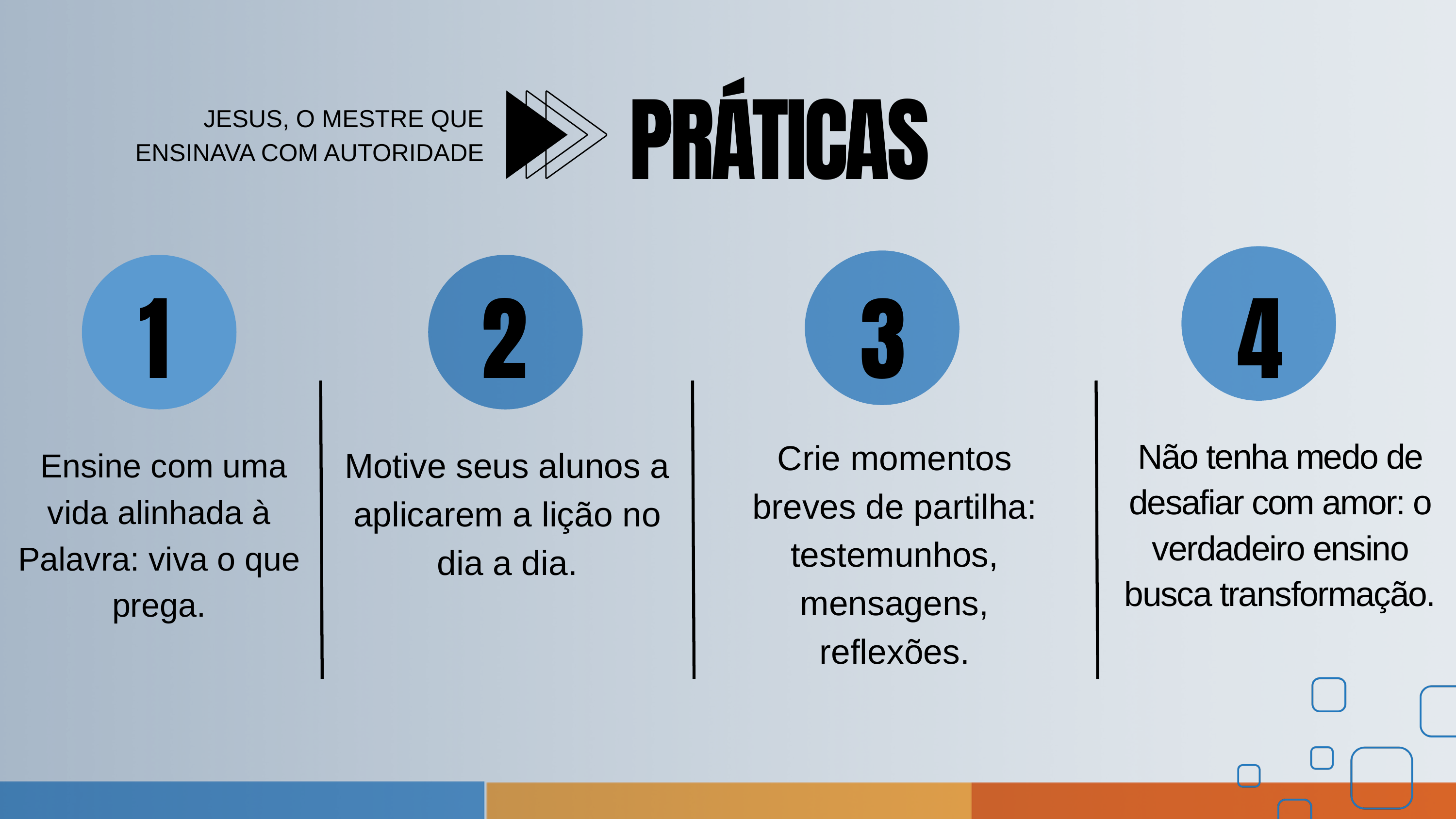

PRÁTICAS

JESUS, O MESTRE QUE ENSINAVA COM AUTORIDADE

1
2
3
4

Crie momentos breves de partilha: testemunhos, mensagens, reflexões.
Não tenha medo de desafiar com amor: o verdadeiro ensino busca transformação.
Motive seus alunos a aplicarem a lição no dia a dia.
 Ensine com uma vida alinhada à Palavra: viva o que prega.